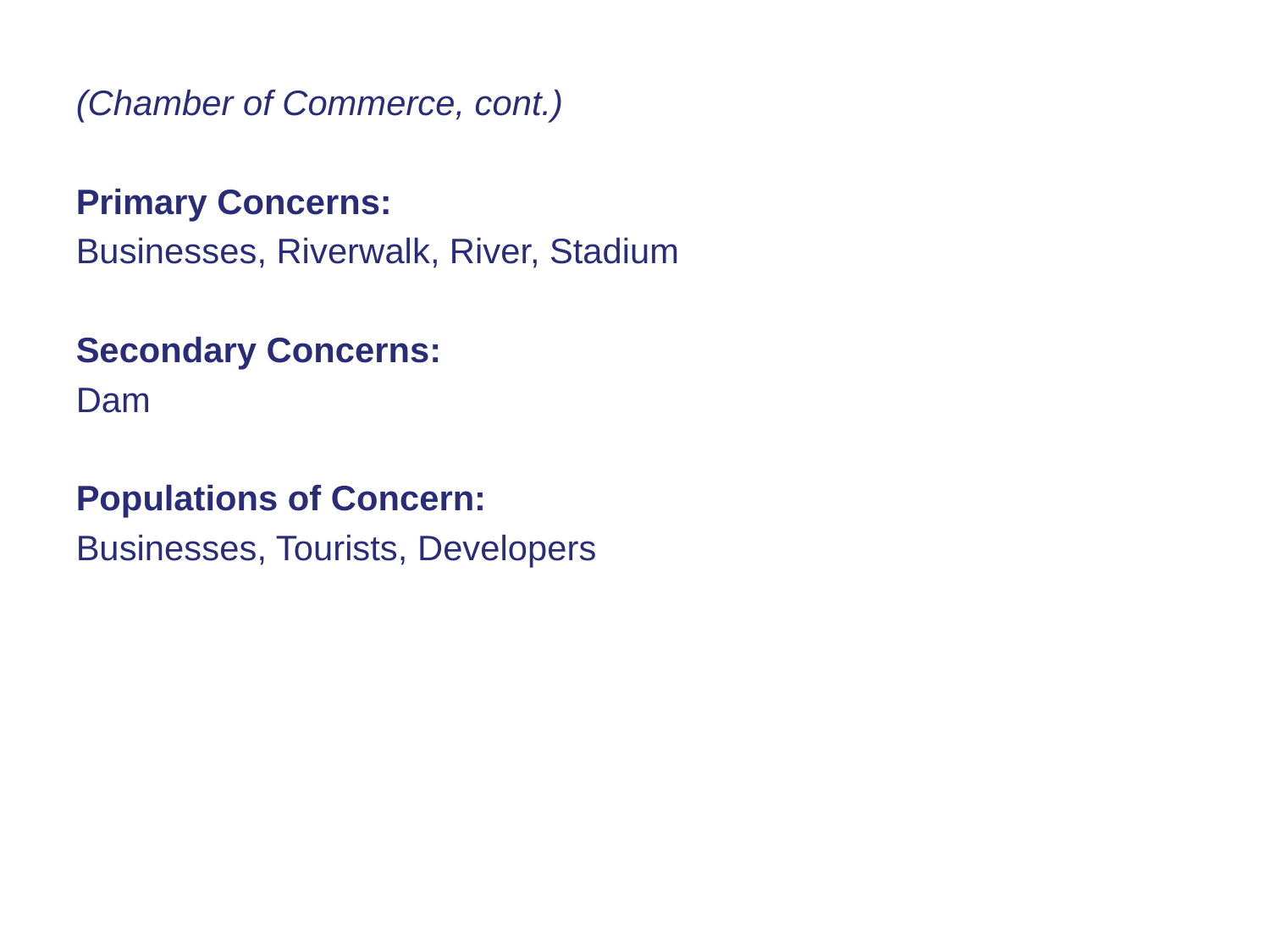

(Chamber of Commerce, cont.)

Primary Concerns:
Businesses, Riverwalk, River, Stadium

Secondary Concerns:
Dam

Populations of Concern:
Businesses, Tourists, Developers